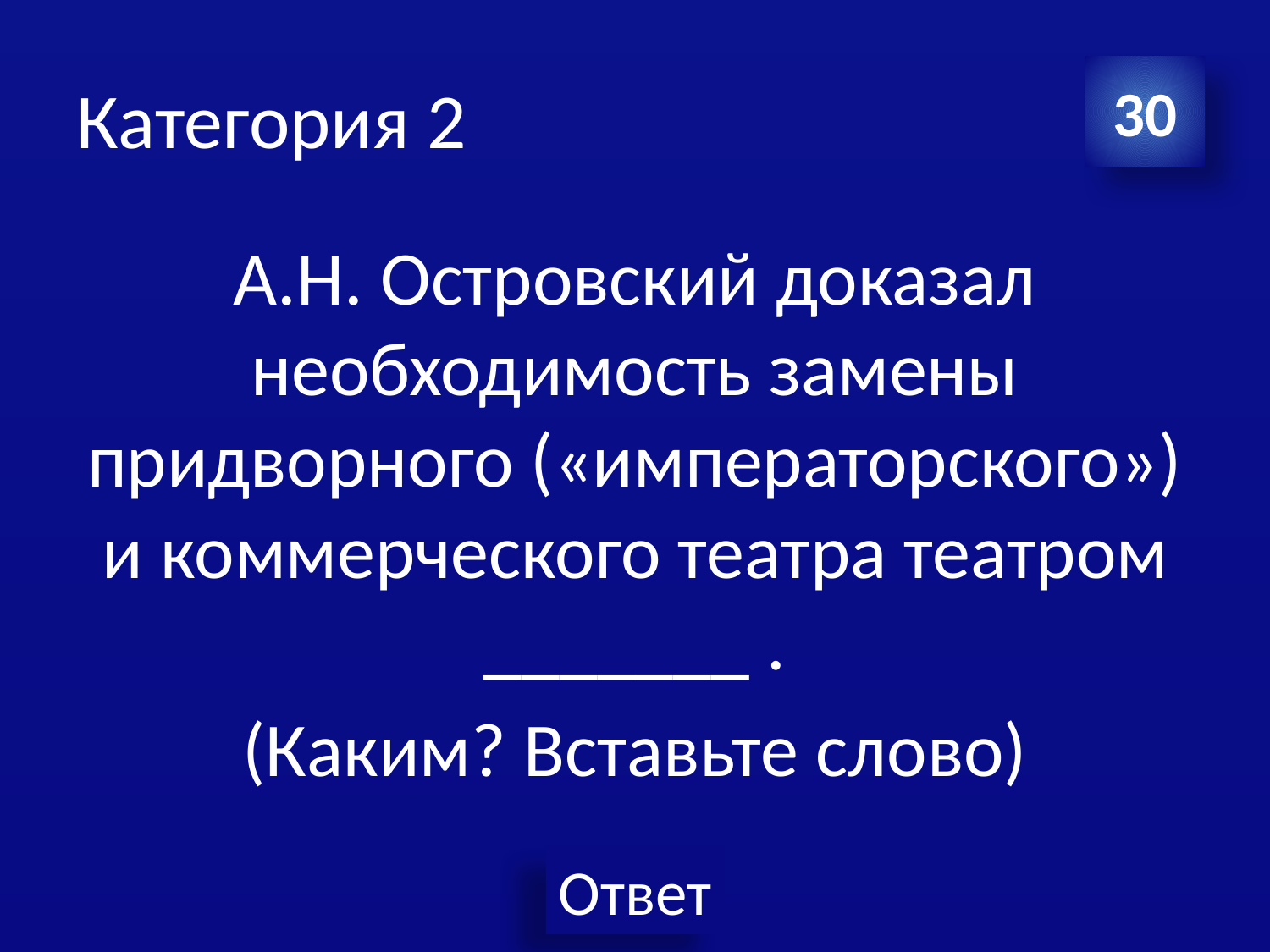

# Категория 2
30
А.Н. Островский доказал необходимость замены придворного («императорского») и коммерческого театра театром _______ .
(Каким? Вставьте слово)